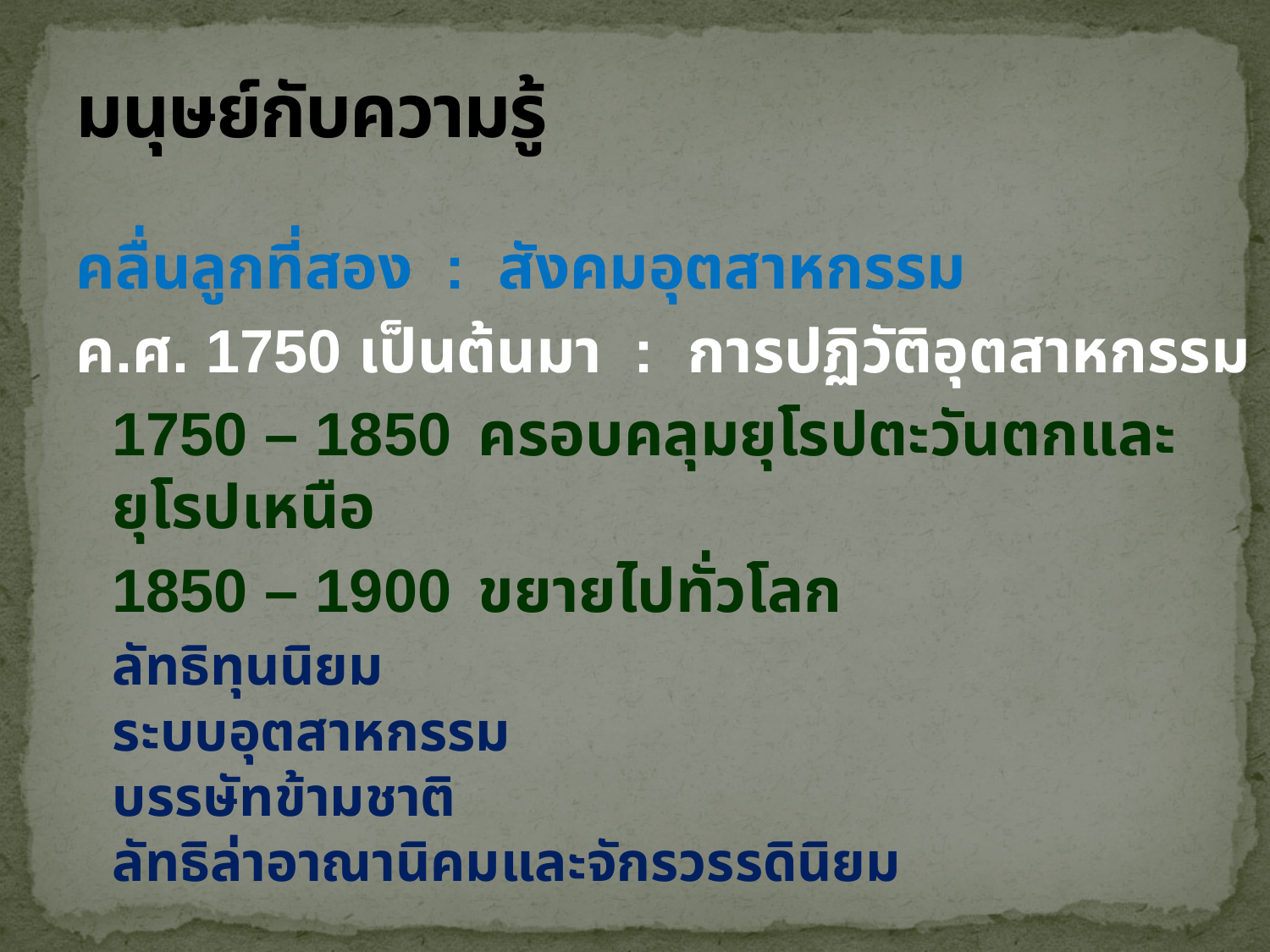

# มนุษย์กับความรู้
คลื่นลูกที่สอง  :  สังคมอุตสาหกรรม
ค.ศ. 1750 เป็นต้นมา  :  การปฏิวัติอุตสาหกรรม
		1750 – 1850	ครอบคลุมยุโรปตะวันตกและยุโรปเหนือ
		1850 – 1900	ขยายไปทั่วโลก
			ลัทธิทุนนิยม
			ระบบอุตสาหกรรม
			บรรษัทข้ามชาติ
			ลัทธิล่าอาณานิคมและจักรวรรดินิยม